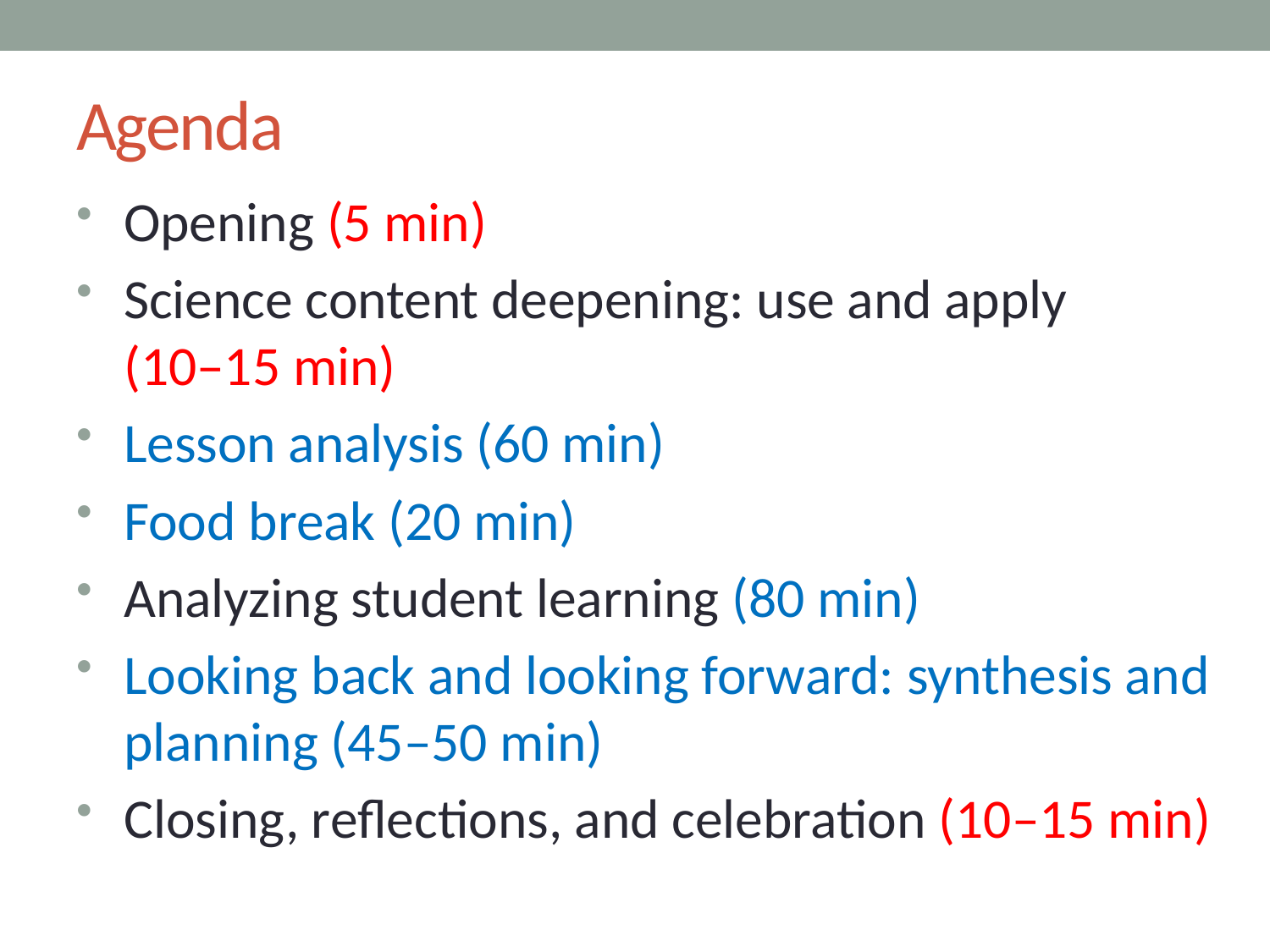

# Agenda
Opening (5 min)
Science content deepening: use and apply
(10–15 min)
Lesson analysis (60 min)
Food break (20 min)
Analyzing student learning (80 min)
Looking back and looking forward: synthesis and planning (45–50 min)
Closing, reflections, and celebration (10–15 min)